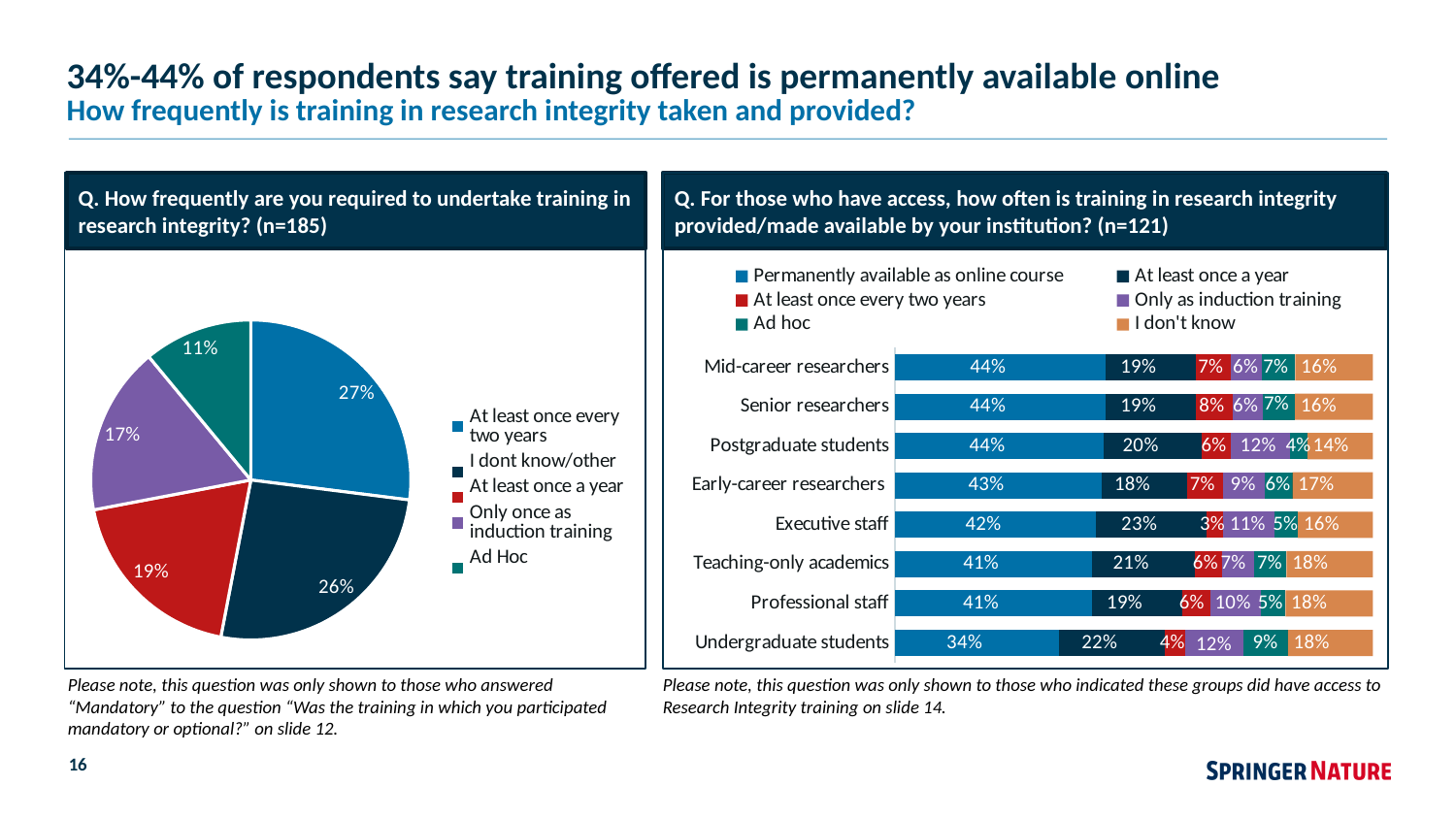

# 34%-44% of respondents say training offered is permanently available online
How frequently is training in research integrity taken and provided?

Q. How frequently are you required to undertake training in research integrity? (n=185)
Q. For those who have access, how often is training in research integrity provided/made available by your institution? (n=121)

### Chart

| Category | Permanently available as online course | At least once a year | At least once every two years | Only as induction training | Ad hoc | I don't know |
|---|---|---|---|---|---|---|
| Undergraduate students | 0.3435582822086 | 0.2208588957055 | 0.04294478527607 | 0.1226993865031 | 0.0920245398773 | 0.1779141104294 |
| Professional staff | 0.4117647058824 | 0.1895424836601 | 0.05882352941176 | 0.1045751633987 | 0.05228758169935 | 0.1830065359477 |
| Teaching-only academics | 0.4124293785311 | 0.2146892655367 | 0.05649717514124 | 0.06779661016949 | 0.06779661016949 | 0.180790960452 |
| Executive staff | 0.4214876033058 | 0.2314049586777 | 0.03305785123967 | 0.1074380165289 | 0.0495867768595 | 0.1570247933884 |
| Early-career researchers  | 0.4336569579288 | 0.1779935275081 | 0.07443365695793 | 0.0873786407767 | 0.05825242718447 | 0.168284789644 |
| Postgraduate students | 0.4376996805112 | 0.2044728434505 | 0.06070287539936 | 0.1246006389776 | 0.03514376996805 | 0.1373801916933 |
| Senior researchers | 0.4407407407407 | 0.1888888888889 | 0.07777777777778 | 0.06296296296296 | 0.06666666666667 | 0.162962962963 |
| Mid-career researchers | 0.4416961130742 | 0.1872791519435 | 0.07420494699647 | 0.06360424028269 | 0.07067137809187 | 0.1625441696113 |

### Chart

| Category | Frequency |
|---|---|
| At least once every two years | 0.27 |
| I dont know/other | 0.26 |
| At least once a year | 0.19 |
| Only once as induction training | 0.17 |
| Ad Hoc | 0.11 |
Please note, this question was only shown to those who answered “Mandatory” to the question “Was the training in which you participated mandatory or optional?” on slide 12.
Please note, this question was only shown to those who indicated these groups did have access to Research Integrity training on slide 14.